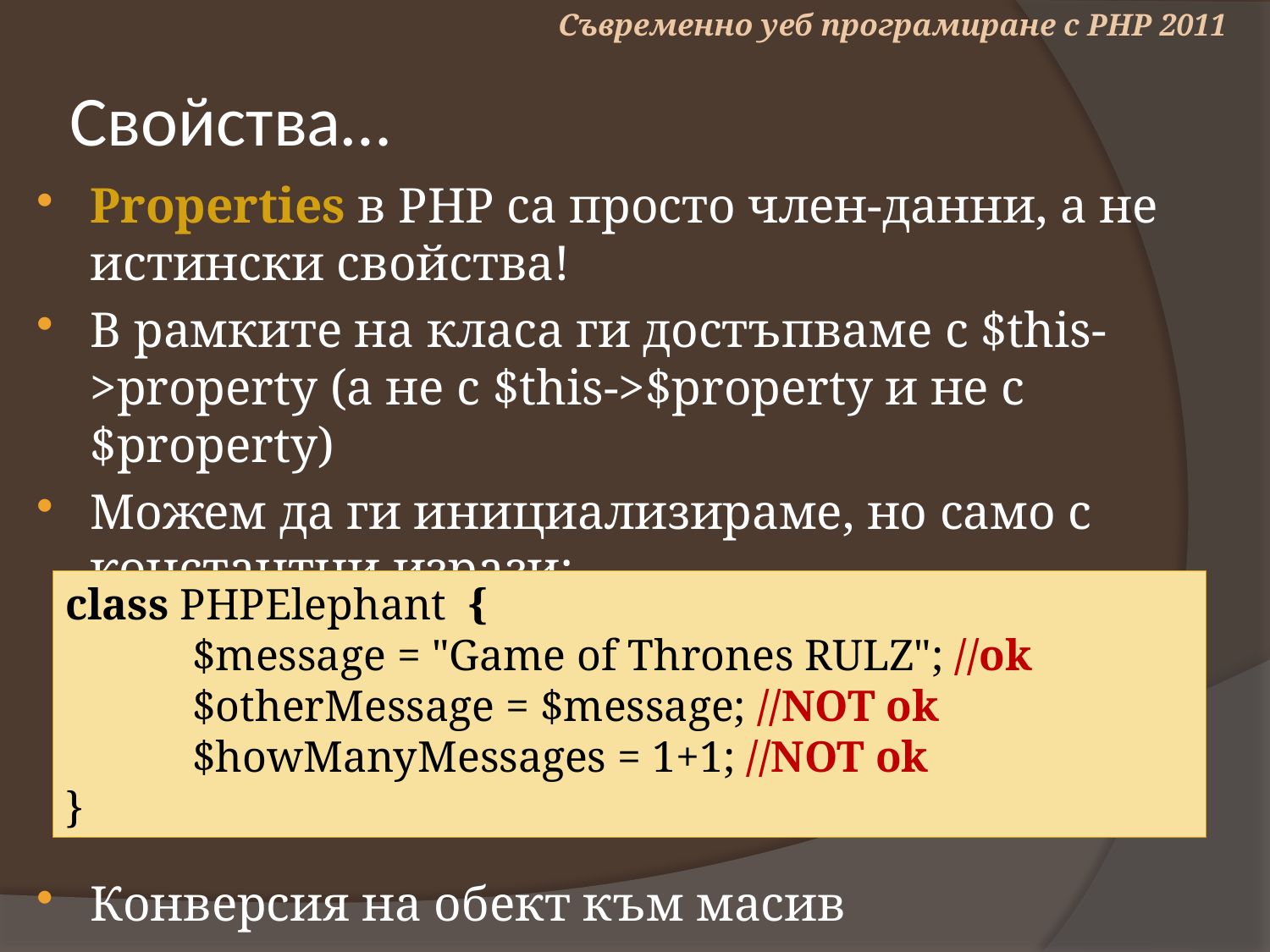

Съвременно уеб програмиране с PHP 2011
# Свойства…
Properties в PHP са просто член-данни, а не истински свойства!
В рамките на класа ги достъпваме с $this->property (а не с $this->$property и не с $property)
Можем да ги инициализираме, но само с константни изрази:

Конверсия на обект към масив
class PHPElephant  {
	$message = "Game of Thrones RULZ"; //ok
	$otherMessage = $message; //NOT ok
	$howManyMessages = 1+1; //NOT ok
}